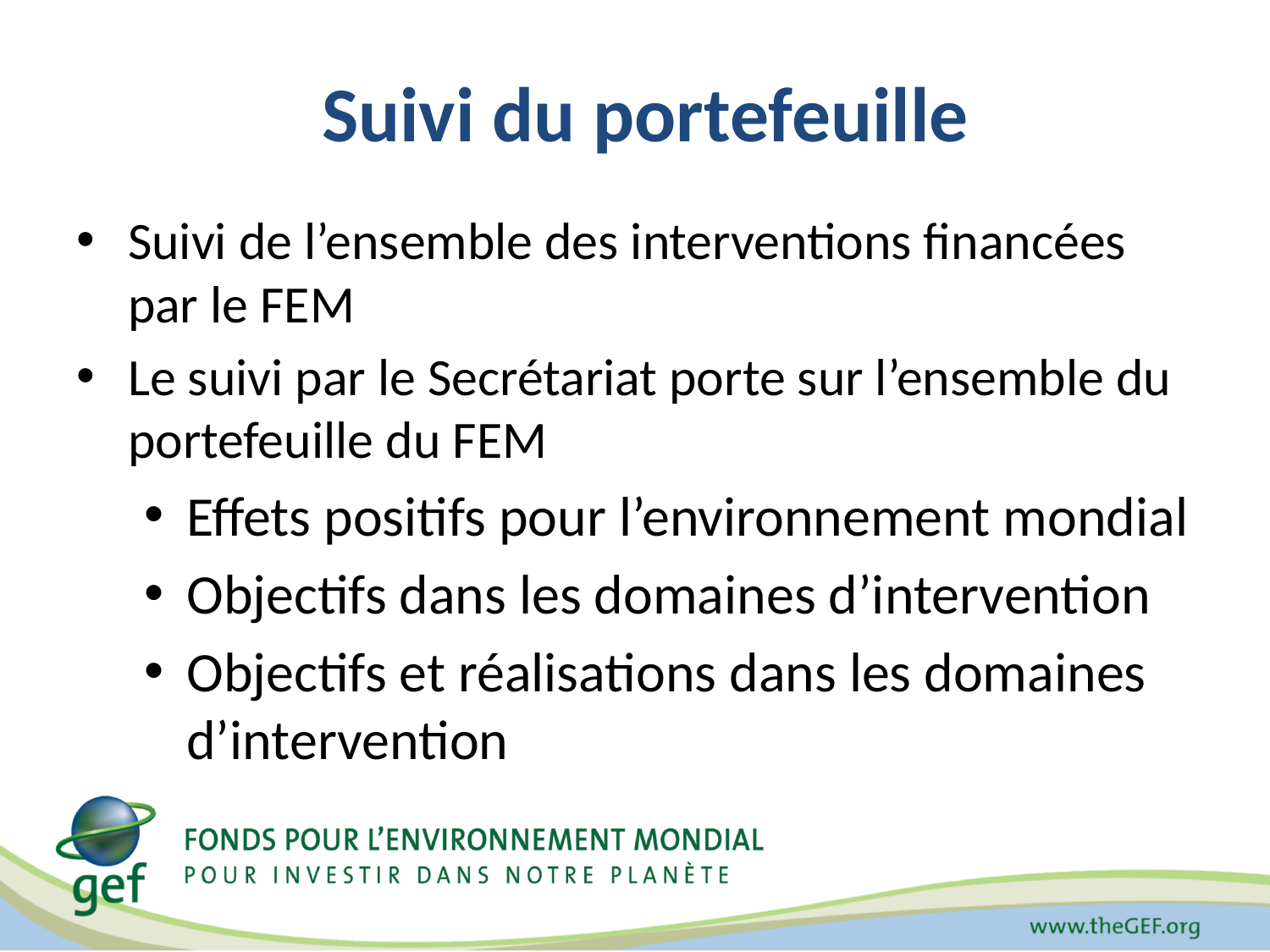

# Suivi du portefeuille
Suivi de l’ensemble des interventions financées par le FEM
Le suivi par le Secrétariat porte sur l’ensemble du portefeuille du FEM
Effets positifs pour l’environnement mondial
Objectifs dans les domaines d’intervention
Objectifs et réalisations dans les domaines d’intervention